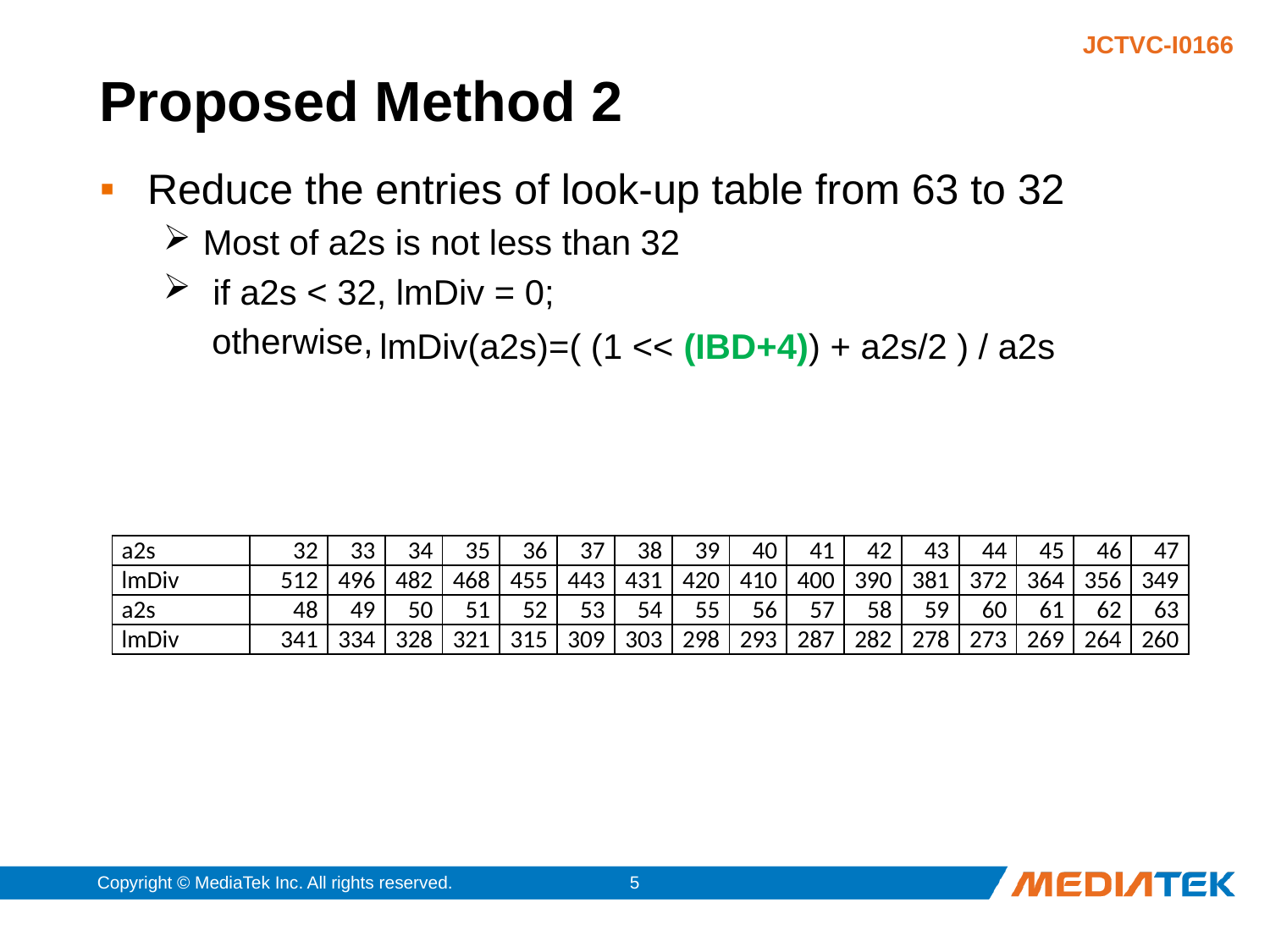

# Proposed Method 2
Reduce the entries of look-up table from 63 to 32
Most of a2s is not less than 32
 if a2s < 32, lmDiv = 0;
     otherwise,

lmDiv(a2s)=( (1 << (IBD+4)) + a2s/2 ) / a2s
| a2s | 32 | 33 | 34 | 35 | 36 | 37 | 38 | 39 | 40 | 41 | 42 | 43 | 44 | 45 | 46 | 47 |
| --- | --- | --- | --- | --- | --- | --- | --- | --- | --- | --- | --- | --- | --- | --- | --- | --- |
| lmDiv | 512 | 496 | 482 | 468 | 455 | 443 | 431 | 420 | 410 | 400 | 390 | 381 | 372 | 364 | 356 | 349 |
| a2s | 48 | 49 | 50 | 51 | 52 | 53 | 54 | 55 | 56 | 57 | 58 | 59 | 60 | 61 | 62 | 63 |
| lmDiv | 341 | 334 | 328 | 321 | 315 | 309 | 303 | 298 | 293 | 287 | 282 | 278 | 273 | 269 | 264 | 260 |
Copyright © MediaTek Inc. All rights reserved.
5